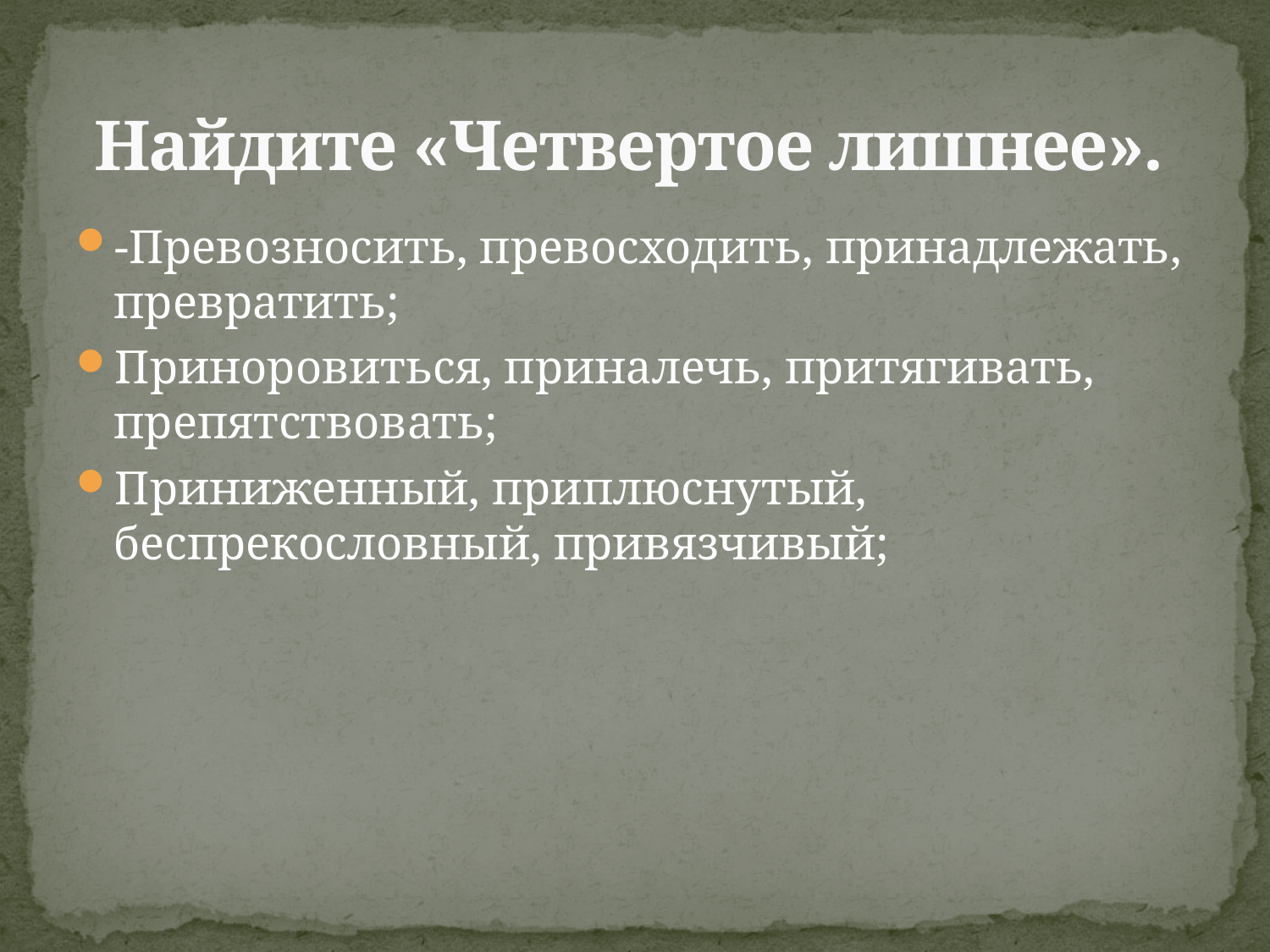

# Найдите «Четвертое лишнее».
-Превозносить, превосходить, принадлежать, превратить;
Приноровиться, приналечь, притягивать, препятствовать;
Приниженный, приплюснутый, беспрекословный, привязчивый;